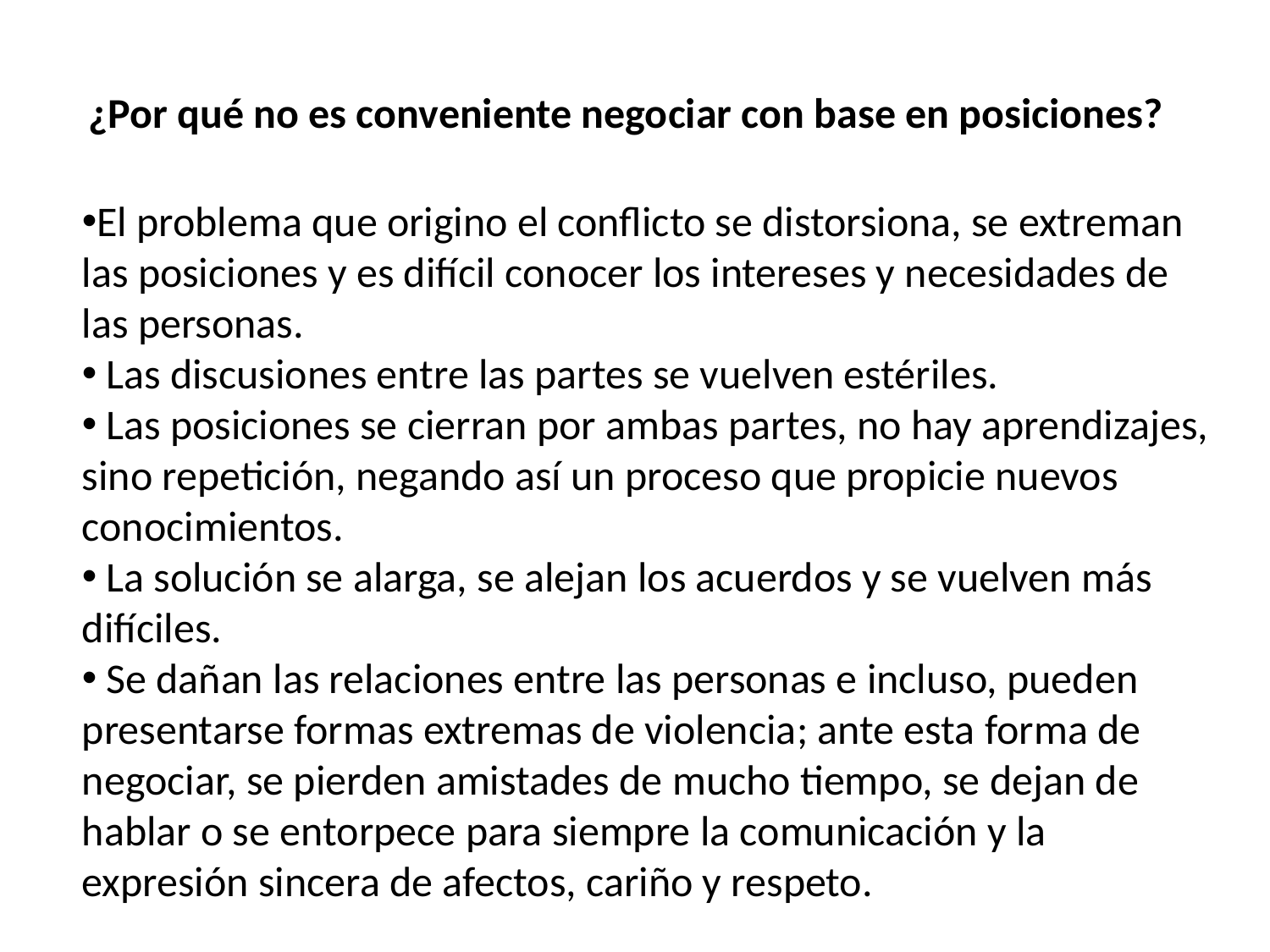

# ¿Por qué no es conveniente negociar con base en posiciones?
El problema que origino el conflicto se distorsiona, se extreman las posiciones y es difícil conocer los intereses y necesidades de las personas.
 Las discusiones entre las partes se vuelven estériles.
 Las posiciones se cierran por ambas partes, no hay aprendizajes, sino repetición, negando así un proceso que propicie nuevos conocimientos.
 La solución se alarga, se alejan los acuerdos y se vuelven más difíciles.
 Se dañan las relaciones entre las personas e incluso, pueden presentarse formas extremas de violencia; ante esta forma de negociar, se pierden amistades de mucho tiempo, se dejan de hablar o se entorpece para siempre la comunicación y la expresión sincera de afectos, cariño y respeto.